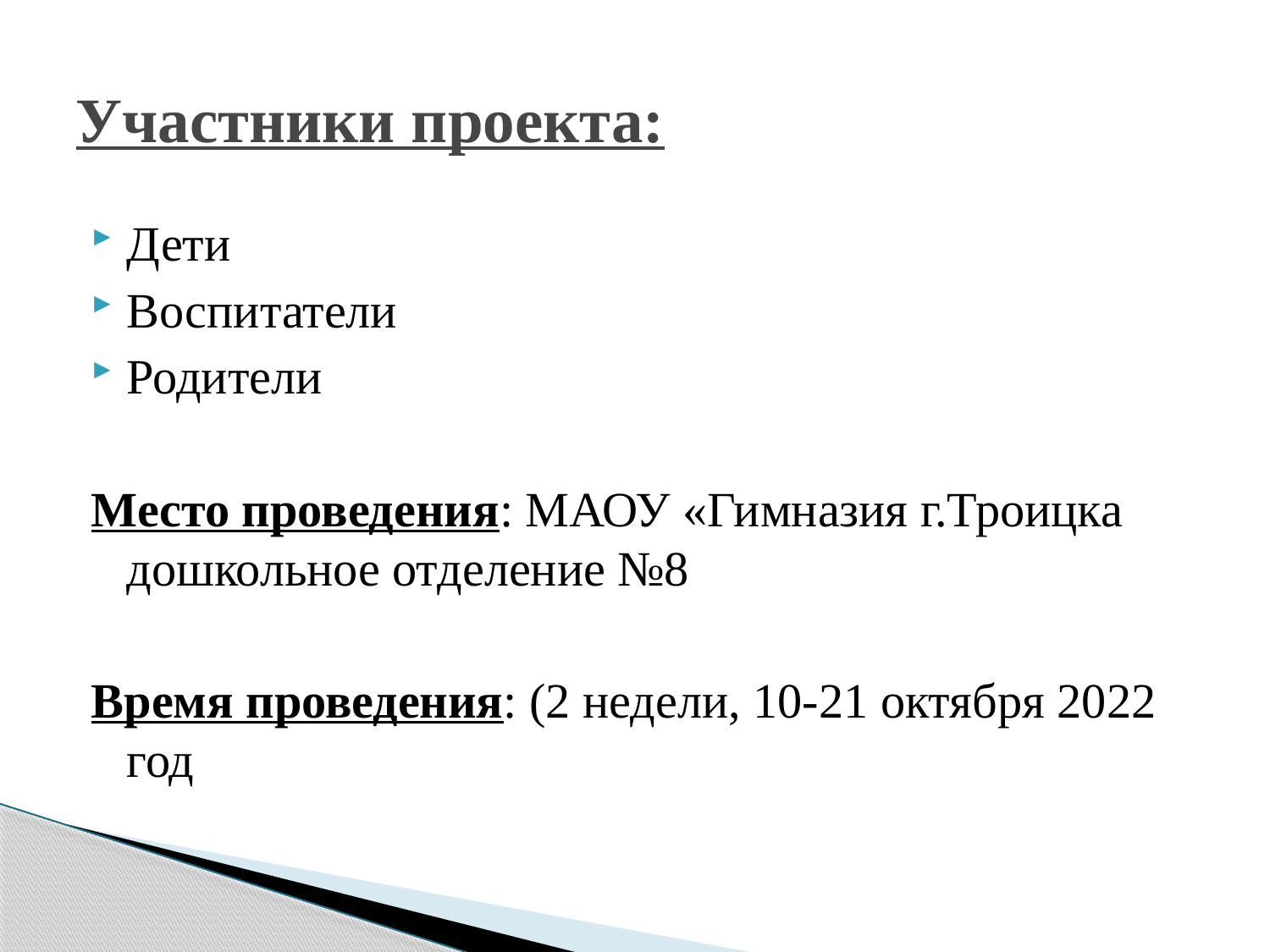

# Участники проекта:
Дети
Воспитатели
Родители

Место проведения: МАОУ «Гимназия г.Троицка дошкольное отделение №8

Время проведения: (2 недели, 10-21 октября 2022 год